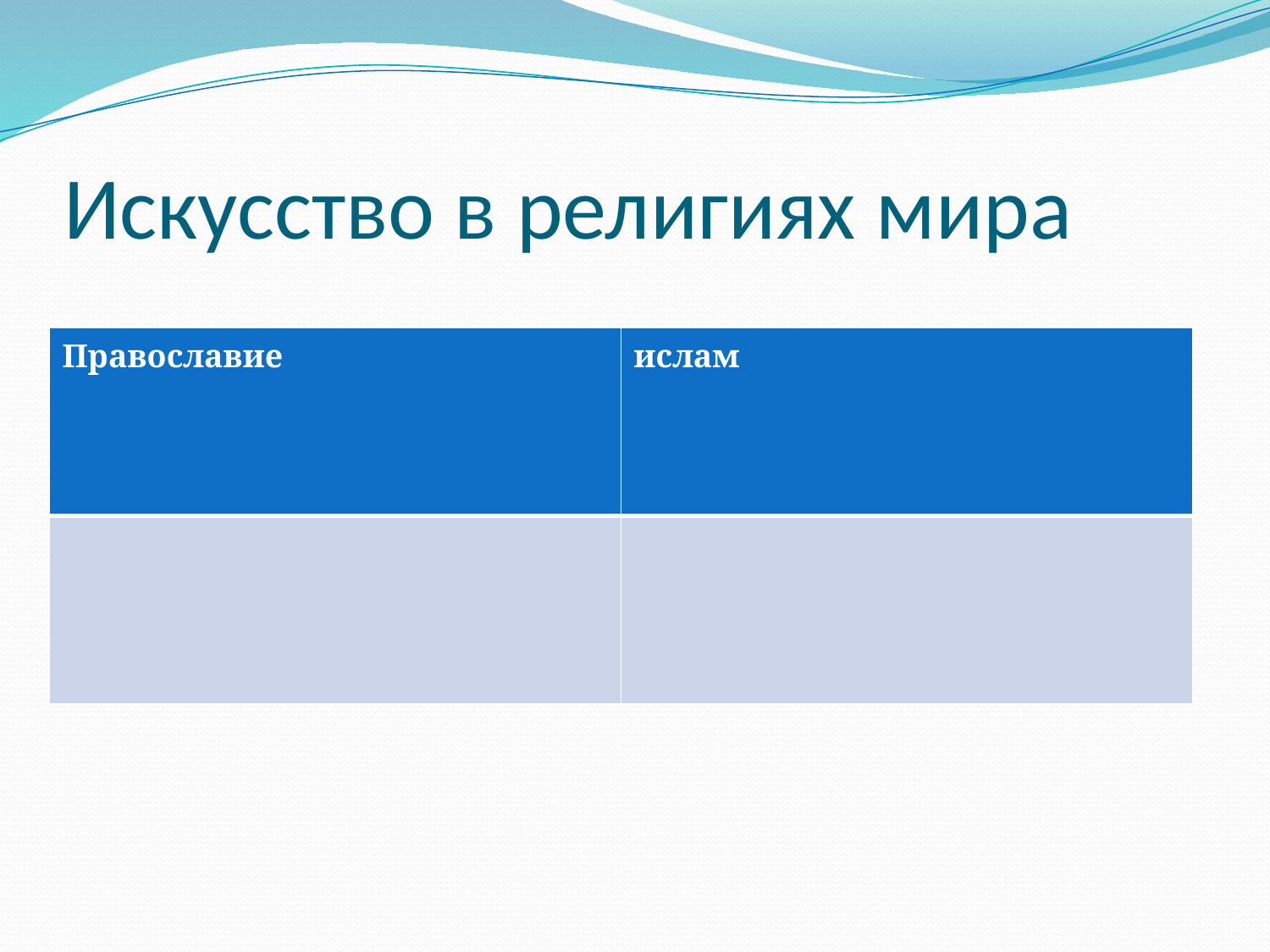

# Искусство в религиях мира
| Православие | ислам |
| --- | --- |
|  |  |